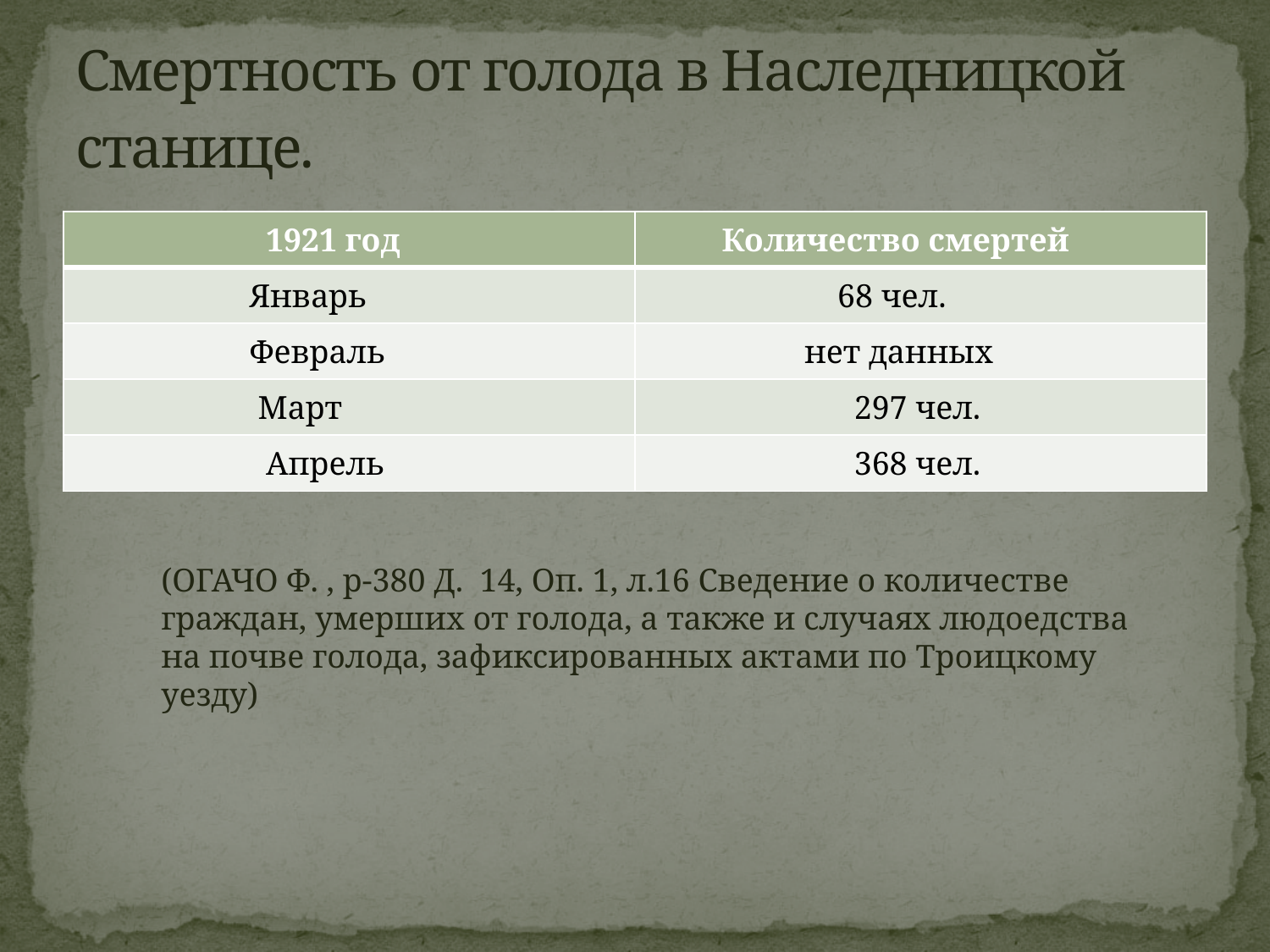

# Смертность от голода в Наследницкой станице.
| 1921 год | Количество смертей |
| --- | --- |
| Январь | 68 чел. |
| Февраль | нет данных |
| Март | 297 чел. |
| Апрель | 368 чел. |

(ОГАЧО Ф. , р-380 Д.  14, Оп. 1, л.16 Сведение о количестве граждан, умерших от голода, а также и случаях людоедства на почве голода, зафиксированных актами по Троицкому уезду)